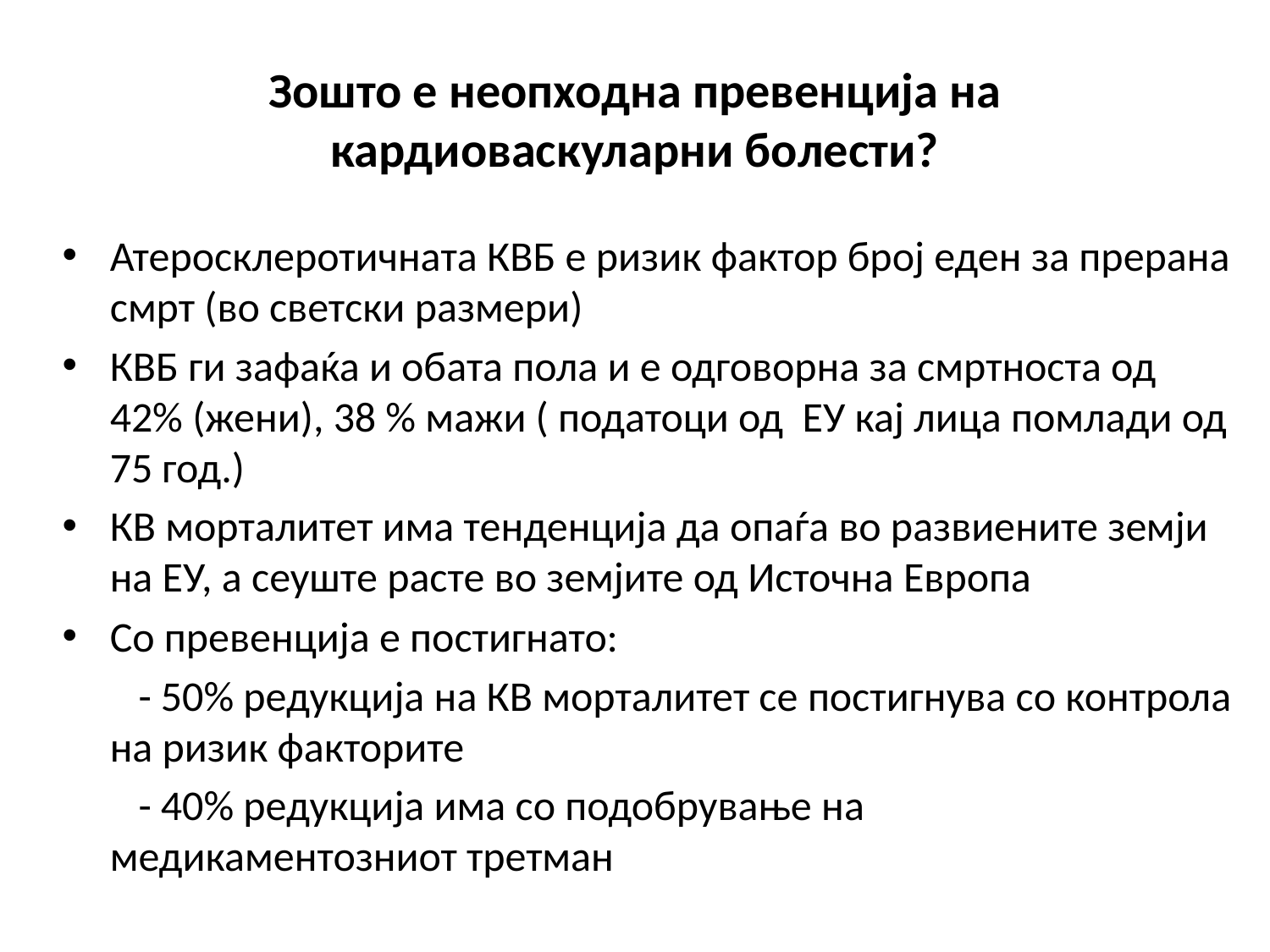

# Зошто е неопходна превенција на кардиоваскуларни болести?
Атеросклеротичната КВБ е ризик фактор број еден за прерана смрт (во светски размери)
КВБ ги зафаќа и обата пола и е одговорна за смртноста од 42% (жени), 38 % мажи ( податоци од  ЕУ кај лица помлади од 75 год.)
КВ морталитет има тенденција да опаѓа во развиените земји на ЕУ, а сеуште расте во земјите од Источна Европа
Со превенција е постигнато:
        - 50% редукција на КВ морталитет се постигнува со контрола на ризик факторите
        - 40% редукција има со подобрување на       медикаментозниот третман